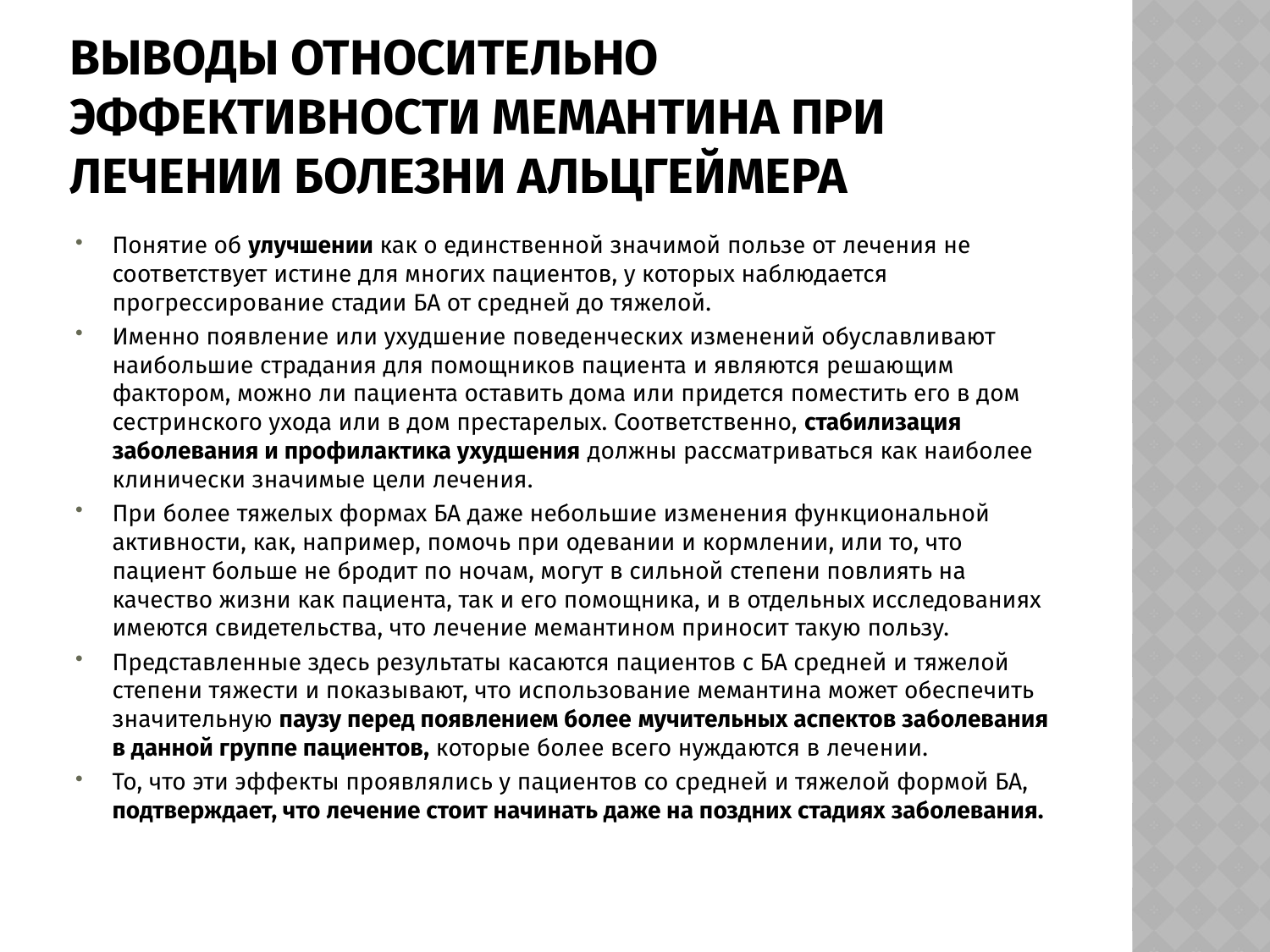

# Выводы относительно эффективности мемантина при лечении болезни альцгеймера
Понятие об улучшении как о единственной значимой пользе от лечения не соответствует истине для многих пациентов, у которых наблюдается прогрессирование стадии БА от средней до тяжелой.
Именно появление или ухудшение поведенческих изменений обуславливают наибольшие страдания для помощников пациента и являются решающим фактором, можно ли пациента оставить дома или придется поместить его в дом сестринского ухода или в дом престарелых. Соответственно, стабилизация заболевания и профилактика ухудшения должны рассматриваться как наиболее клинически значимые цели лечения.
При более тяжелых формах БА даже небольшие изменения функциональной активности, как, например, помочь при одевании и кормлении, или то, что пациент больше не бродит по ночам, могут в сильной степени повлиять на качество жизни как пациента, так и его помощника, и в отдельных исследованиях имеются свидетельства, что лечение мемантином приносит такую пользу.
Представленные здесь результаты касаются пациентов с БА средней и тяжелой степени тяжести и показывают, что использование мемантина может обеспечить значительную паузу перед появлением более мучительных аспектов заболевания в данной группе пациентов, которые более всего нуждаются в лечении.
То, что эти эффекты проявлялись у пациентов со средней и тяжелой формой БА, подтверждает, что лечение стоит начинать даже на поздних стадиях заболевания.